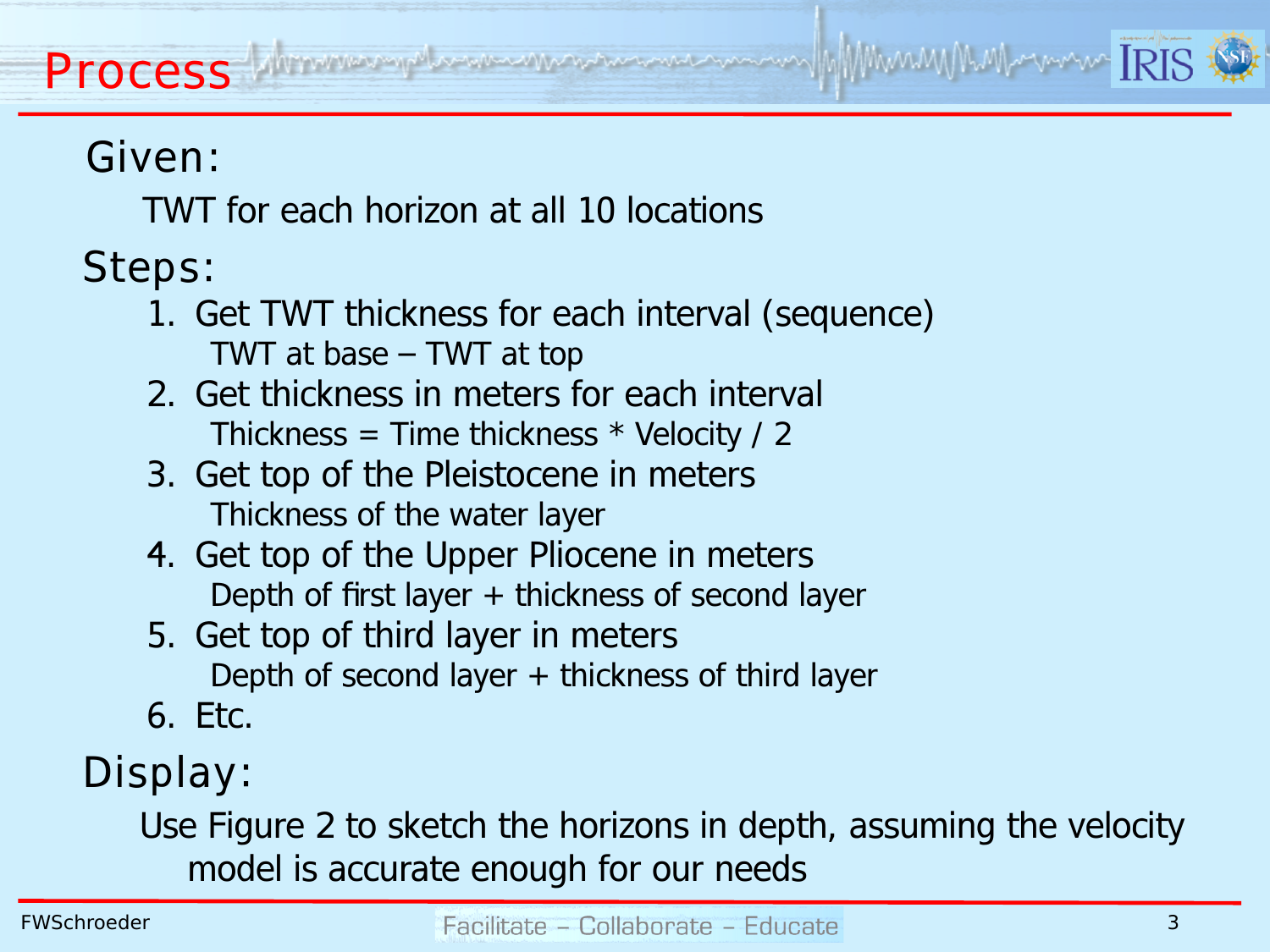

# Process
Given:
	TWT for each horizon at all 10 locations
Steps:
Get TWT thickness for each interval (sequence)
TWT at base – TWT at top
Get thickness in meters for each interval
Thickness = Time thickness * Velocity / 2
Get top of the Pleistocene in meters
Thickness of the water layer
Get top of the Upper Pliocene in meters
Depth of first layer + thickness of second layer
Get top of third layer in meters
Depth of second layer + thickness of third layer
Etc.
Display:
	Use Figure 2 to sketch the horizons in depth, assuming the velocity 		model is accurate enough for our needs